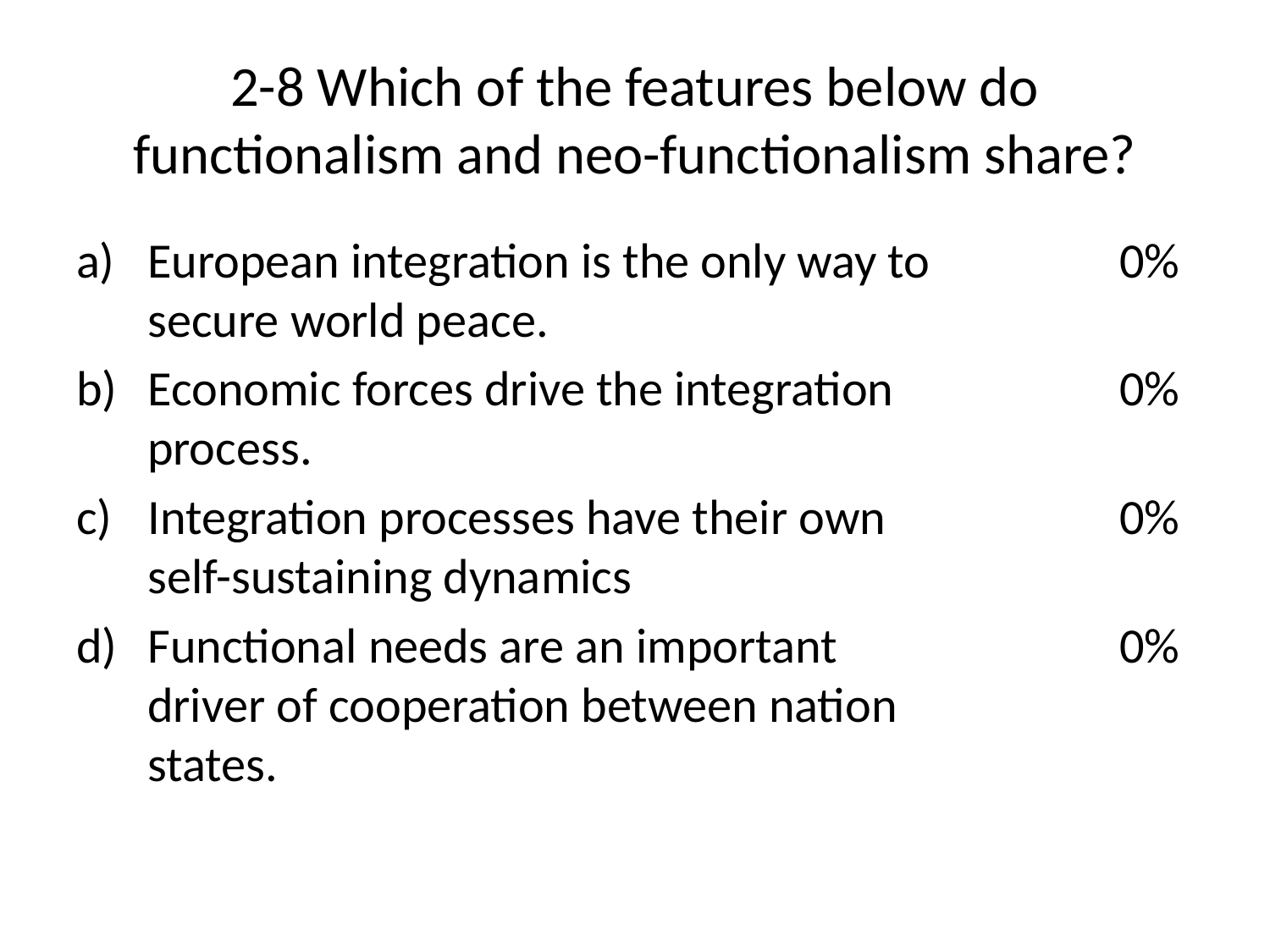

# 2-8 Which of the features below do functionalism and neo-functionalism share?
European integration is the only way to secure world peace.
Economic forces drive the integration process.
Integration processes have their own self-sustaining dynamics
Functional needs are an important driver of cooperation between nation states.
0%
0%
0%
0%